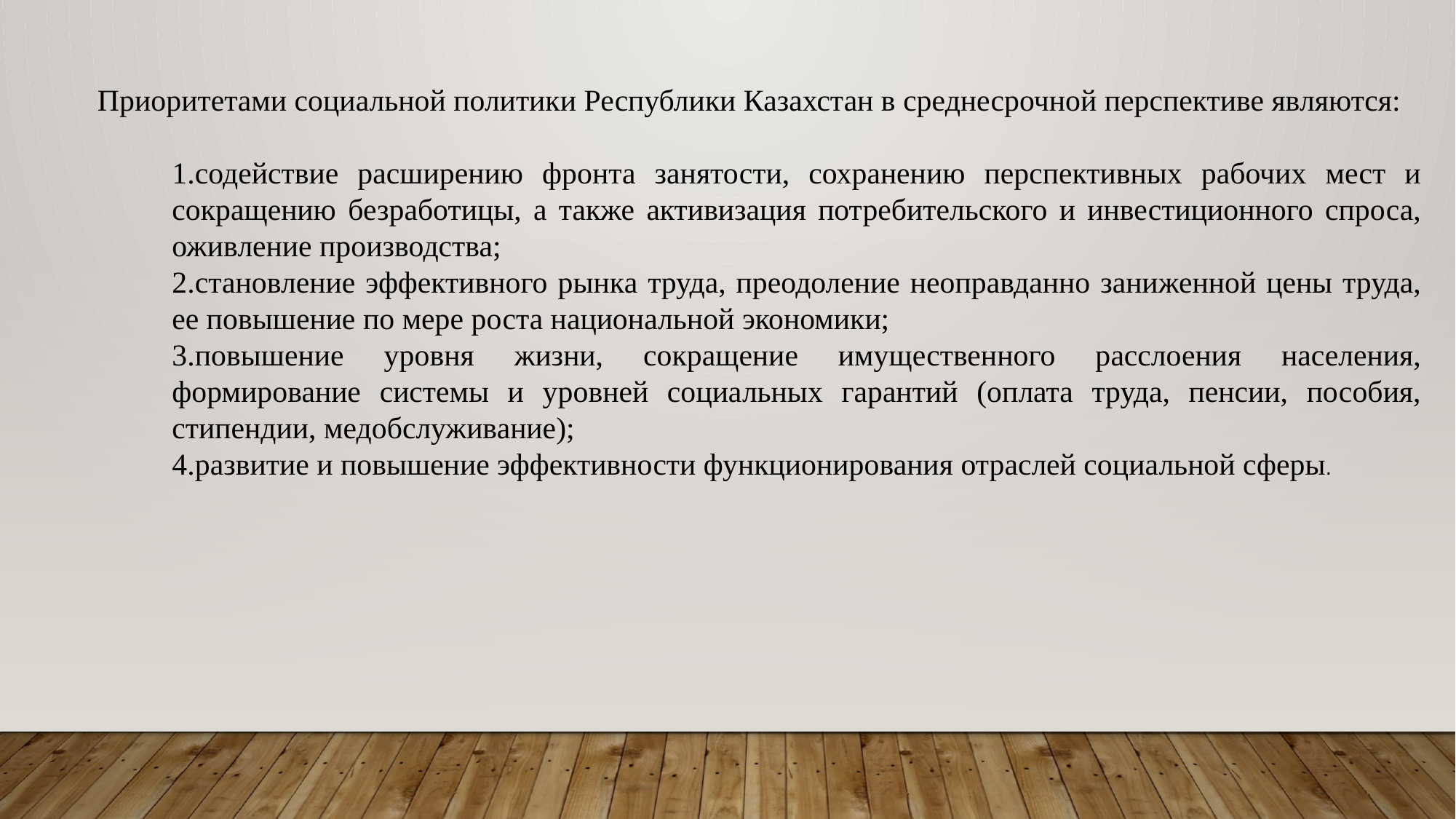

Приоритетами социальной политики Республики Казахстан в среднесрочной перспективе являются:

содействие расширению фронта занятости, сохранению перспективных рабочих мест и сокращению безработицы, а также активизация потребительского и инвестиционного спроса, оживление производства;
становление эффективного рынка труда, преодоление неоправданно заниженной цены труда, ее повышение по мере роста национальной экономики;
повышение уровня жизни, сокращение имущественного расслоения населения, формирование системы и уровней социальных гарантий (оплата труда, пенсии, пособия, стипендии, медобслуживание);
развитие и повышение эффективности функционирования отраслей социальной сферы.